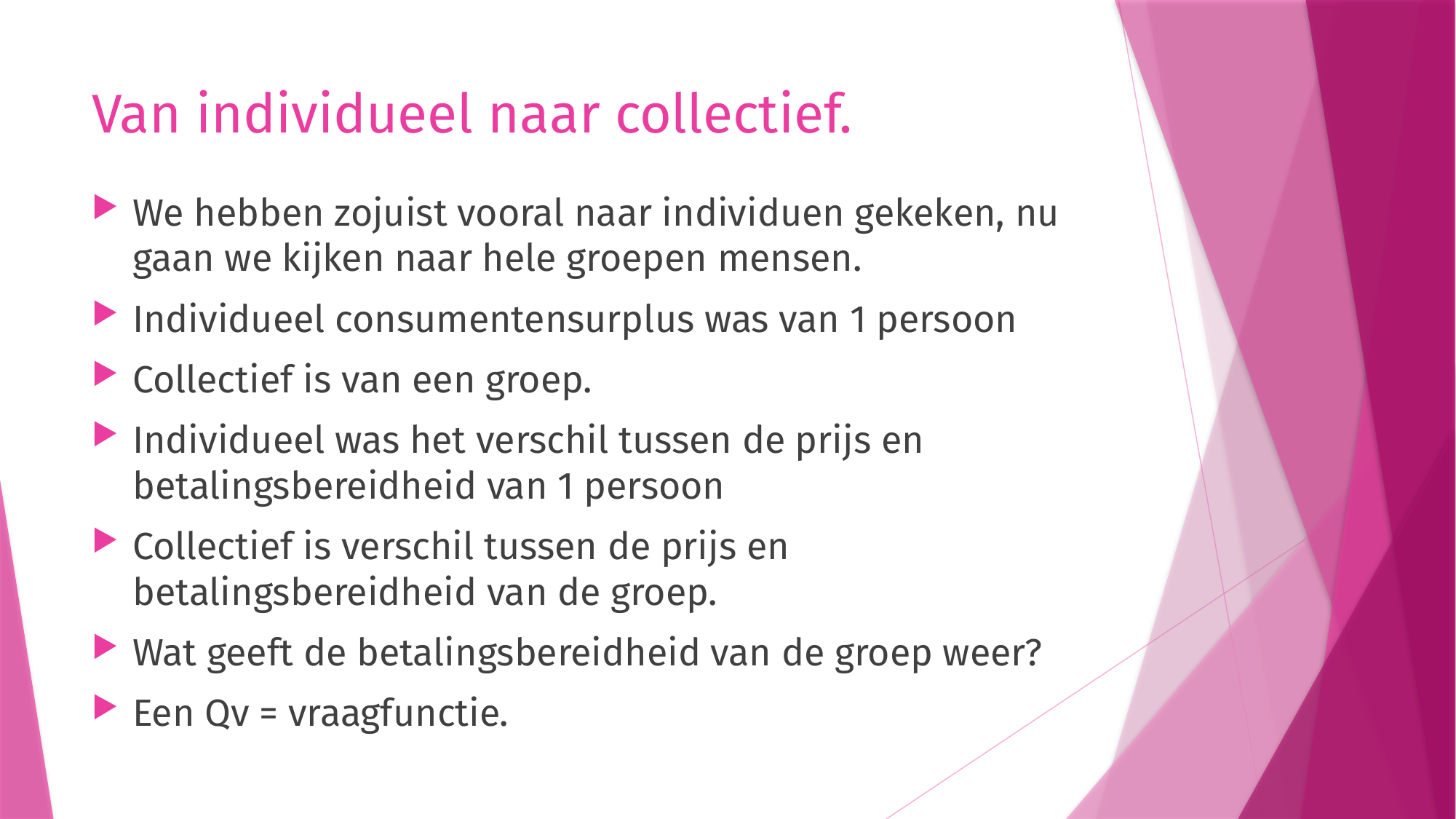

# Van individueel naar collectief.
We hebben zojuist vooral naar individuen gekeken, nu gaan we kijken naar hele groepen mensen.
Individueel consumentensurplus was van 1 persoon
Collectief is van een groep.
Individueel was het verschil tussen de prijs en betalingsbereidheid van 1 persoon
Collectief is verschil tussen de prijs en betalingsbereidheid van de groep.
Wat geeft de betalingsbereidheid van de groep weer?
Een Qv = vraagfunctie.